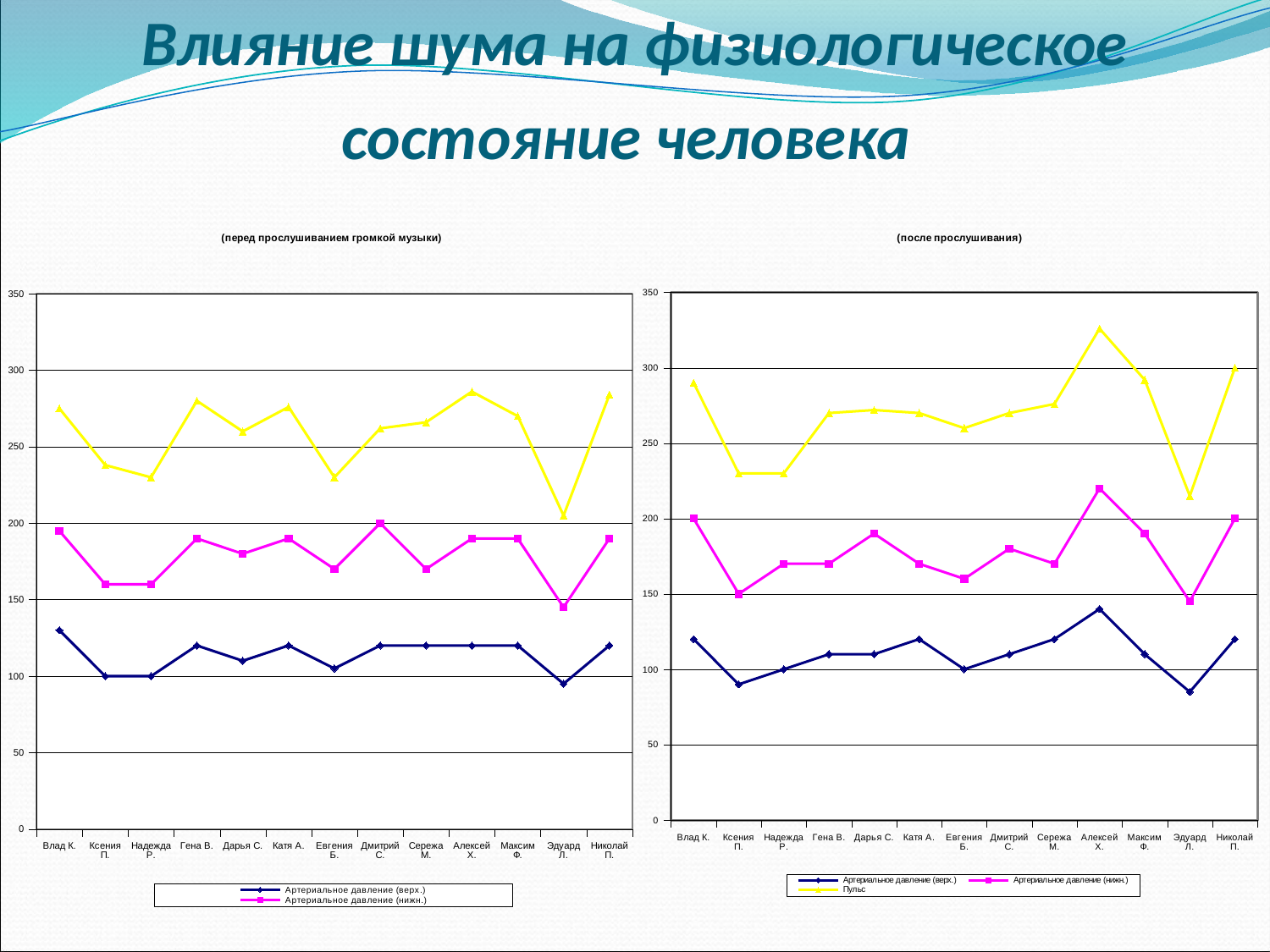

# Влияние шума на физиологическое состояние человека

### Chart:
(перед прослушиванием громкой музыки)

| Category |  |  |  |
|---|---|---|---|
| Влад К. | 130.0 | 65.0 | 80.0 |
| Ксения П. | 100.0 | 60.0 | 78.0 |
| Надежда Р. | 100.0 | 60.0 | 70.0 |
| Гена В. | 120.0 | 70.0 | 90.0 |
| Дарья С. | 110.0 | 70.0 | 80.0 |
| Катя А. | 120.0 | 70.0 | 86.0 |
| Евгения Б. | 105.0 | 65.0 | 60.0 |
| Дмитрий С. | 120.0 | 80.0 | 62.0 |
| Сережа М. | 120.0 | 50.0 | 96.0 |
| Алексей Х. | 120.0 | 70.0 | 96.0 |
| Максим Ф. | 120.0 | 70.0 | 80.0 |
| Эдуард Л. | 95.0 | 50.0 | 60.0 |
| Николай П. | 120.0 | 70.0 | 94.0 |

### Chart:
 (после прослушивания)

| Category |  |  |  |
|---|---|---|---|
| Влад К. | 120.0 | 80.0 | 90.0 |
| Ксения П. | 90.0 | 60.0 | 80.0 |
| Надежда Р. | 100.0 | 70.0 | 60.0 |
| Гена В. | 110.0 | 60.0 | 100.0 |
| Дарья С. | 110.0 | 80.0 | 82.0 |
| Катя А. | 120.0 | 50.0 | 100.0 |
| Евгения Б. | 100.0 | 60.0 | 100.0 |
| Дмитрий С. | 110.0 | 70.0 | 90.0 |
| Сережа М. | 120.0 | 50.0 | 106.0 |
| Алексей Х. | 140.0 | 80.0 | 106.0 |
| Максим Ф. | 110.0 | 80.0 | 102.0 |
| Эдуард Л. | 85.0 | 60.0 | 70.0 |
| Николай П. | 120.0 | 80.0 | 100.0 |